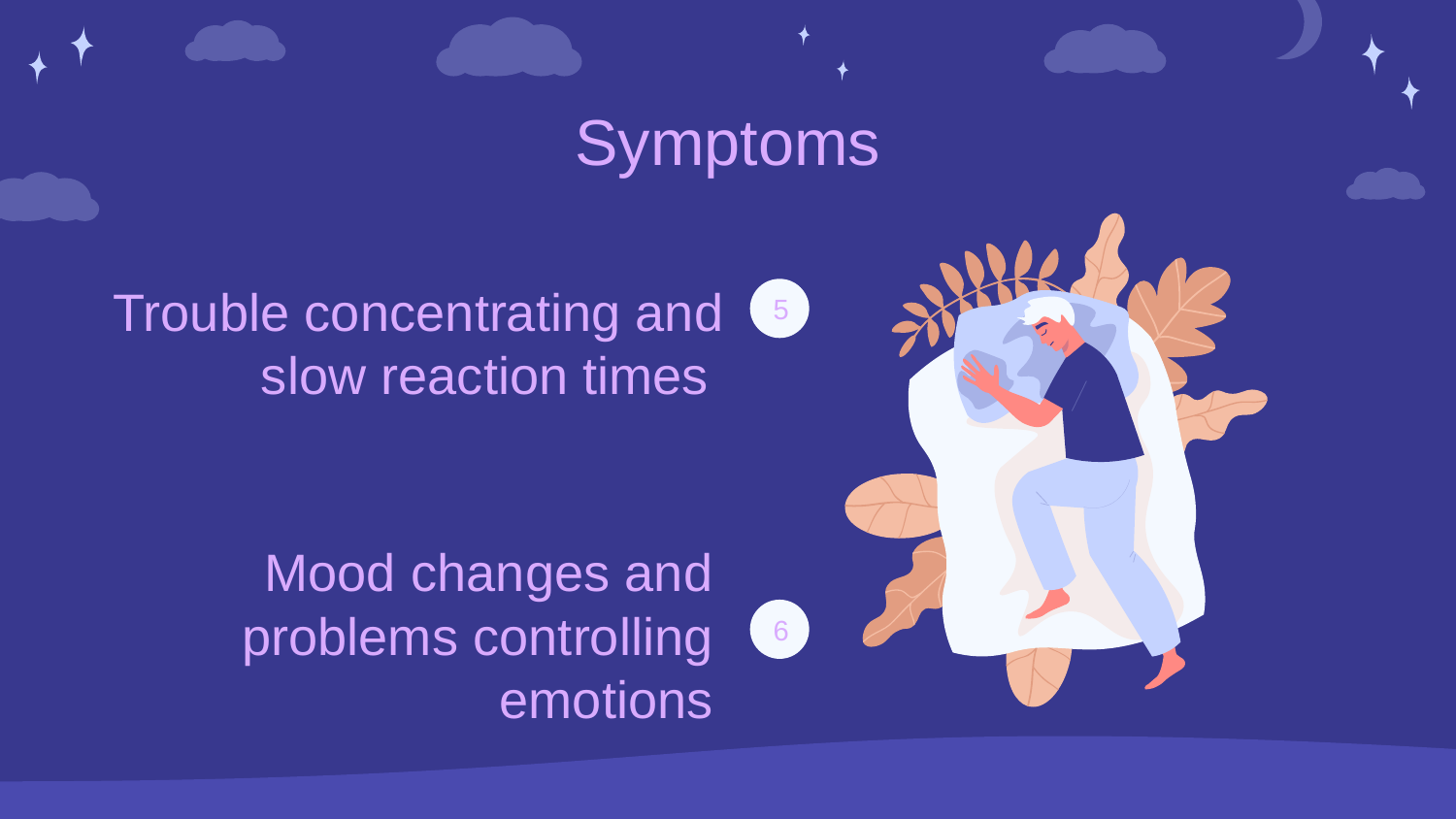

# Symptoms

5
Trouble concentrating and slow reaction times
6
Mood changes and problems controlling emotions